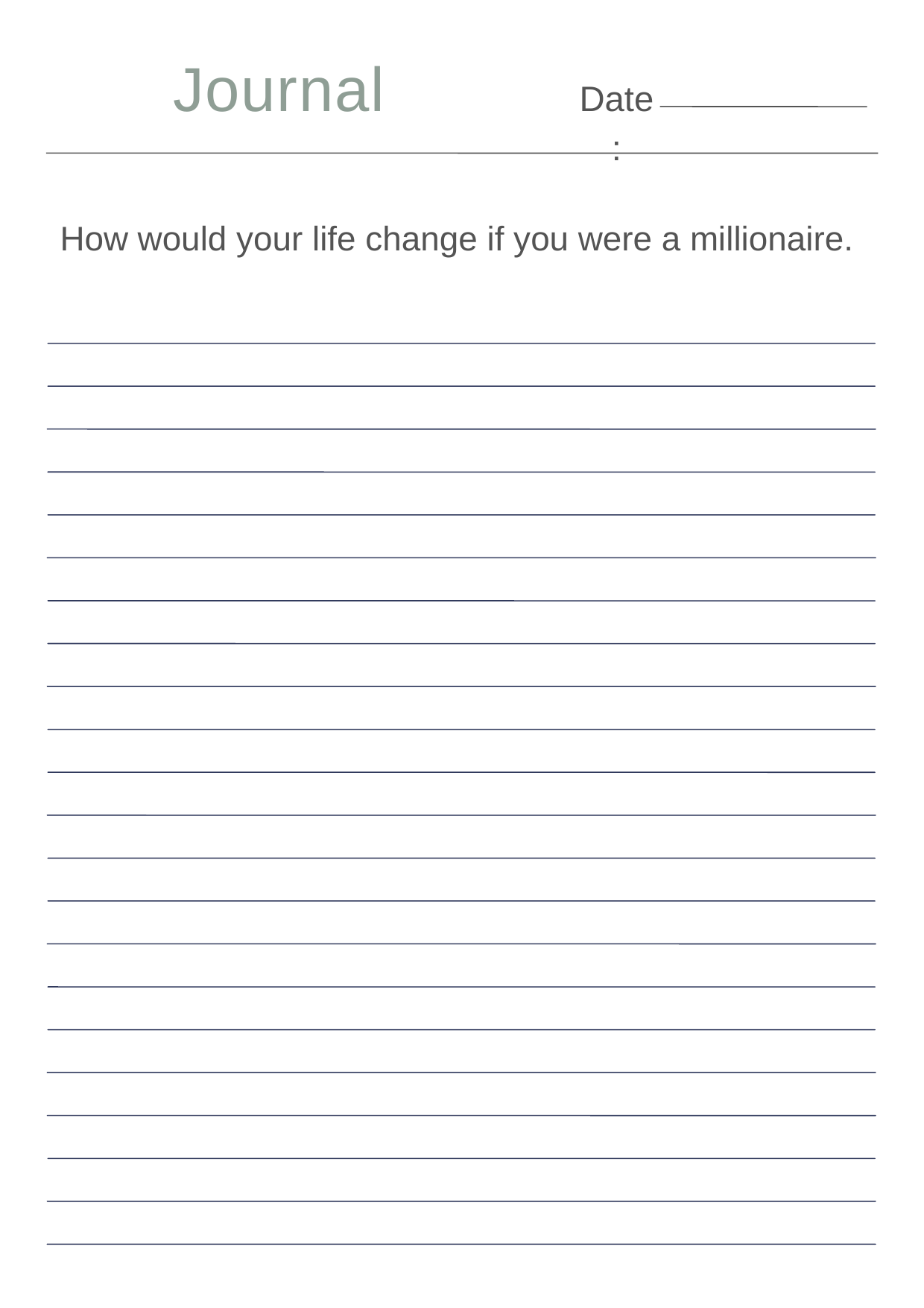

Journal
Date:

How would your life change if you were a millionaire.